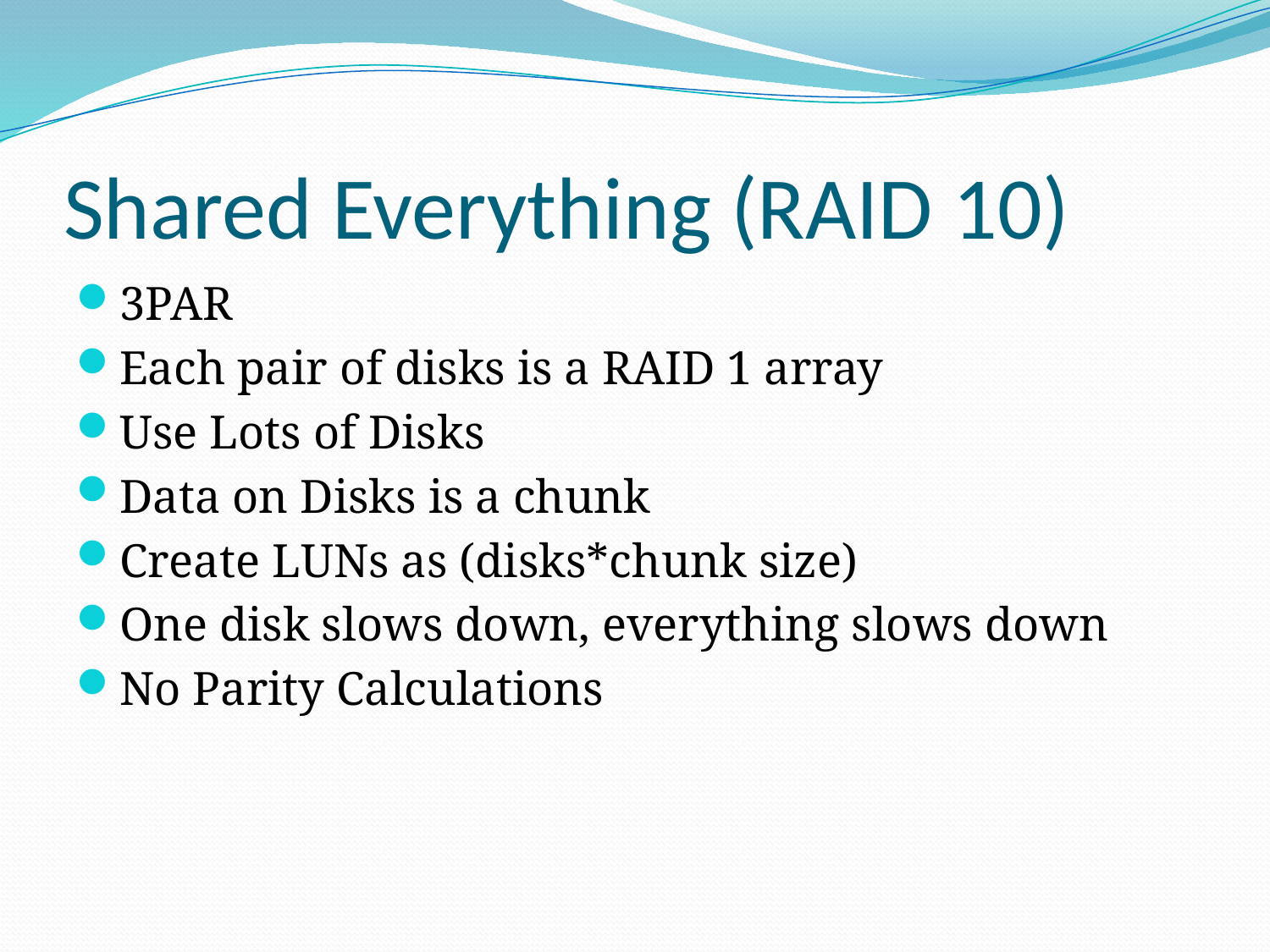

# Shared Everything (RAID 10)
3PAR
Each pair of disks is a RAID 1 array
Use Lots of Disks
Data on Disks is a chunk
Create LUNs as (disks*chunk size)
One disk slows down, everything slows down
No Parity Calculations